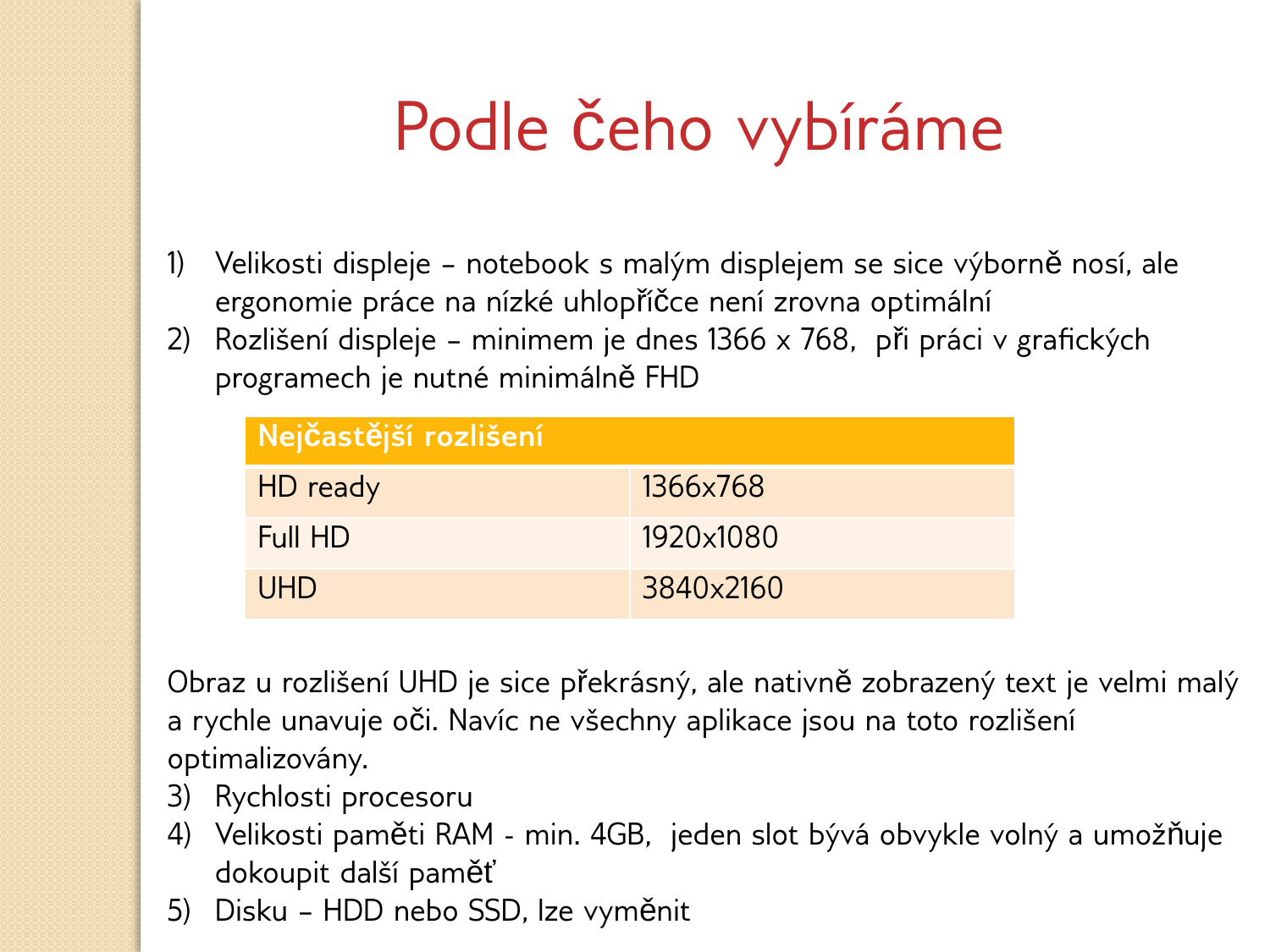

Podle čeho vybíráme
Velikosti displeje – notebook s malým displejem se sice výborně nosí, ale ergonomie práce na nízké uhlopříčce není zrovna optimální
Rozlišení displeje – minimem je dnes 1366 x 768,  při práci v grafických programech je nutné minimálně FHD

Obraz u rozlišení UHD je sice překrásný, ale nativně zobrazený text je velmi malý
a rychle unavuje oči. Navíc ne všechny aplikace jsou na toto rozlišení optimalizovány.
Rychlosti procesoru
Velikosti paměti RAM - min. 4GB,  jeden slot bývá obvykle volný a umožňuje dokoupit další paměť
Disku – HDD nebo SSD, lze vyměnit
| Nejčastější rozlišení |  |
| --- | --- |
| HD ready | 1366x768 |
| Full HD | 1920x1080 |
| UHD | 3840x2160 |